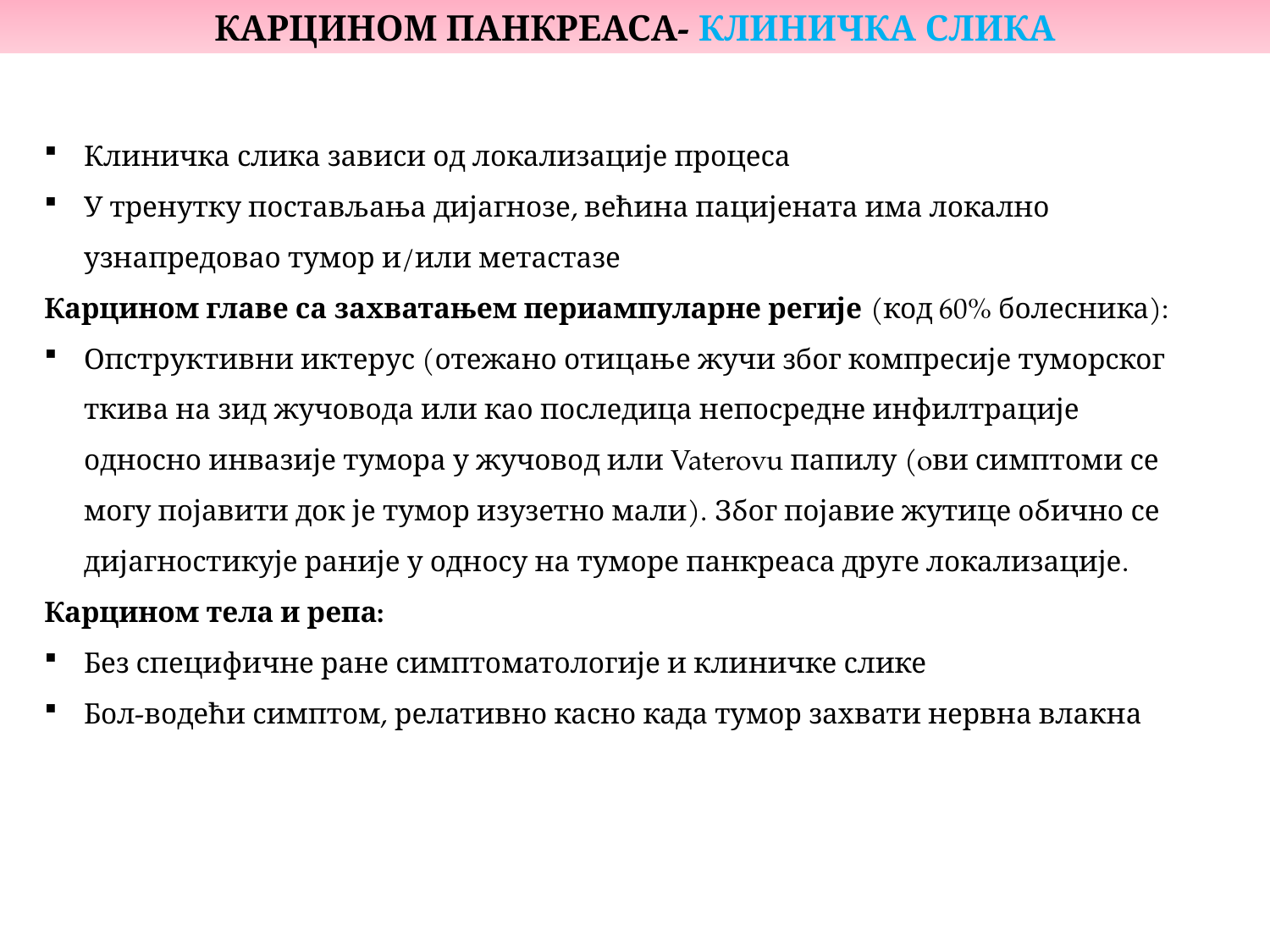

КАРЦИНОМ ПАНКРЕАСА- КЛИНИЧКА СЛИКА
Клиничка слика зависи од локализације процеса
У тренутку постављања дијагнозе, већина пацијената има локално узнапредовао тумор и/или метастазе
Карцином главе са захватањем периампуларне регије (код 60% болесника):
Опструктивни иктерус (отежано отицање жучи због компресије туморског ткива на зид жучовода или као последица непосредне инфилтрације односно инвазије тумора у жучовод или Vaterovu папилу (oви симптоми се могу појавити док је тумор изузетно мали). Због појавие жутице обично се дијагностикује раније у односу на туморе панкреаса друге локализације.
Карцином тела и репа:
Без специфичне ране симптоматологије и клиничке слике
Бол-водећи симптом, релативно касно када тумор захвати нервна влакна